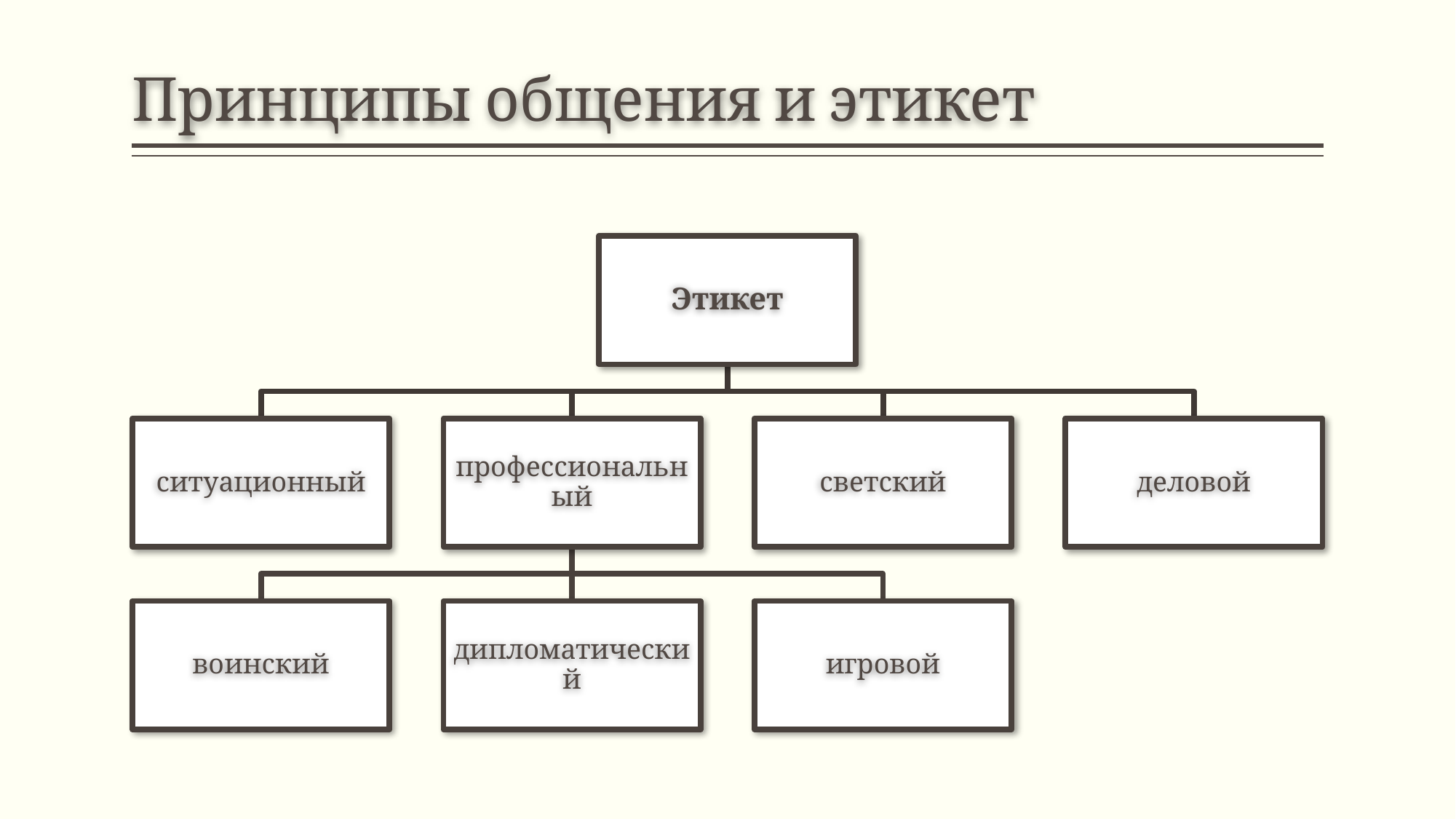

# Принципы общения и этикет

Этикет

ситуационный

профессиональный

светский

деловой

воинский

дипломатический

игровой